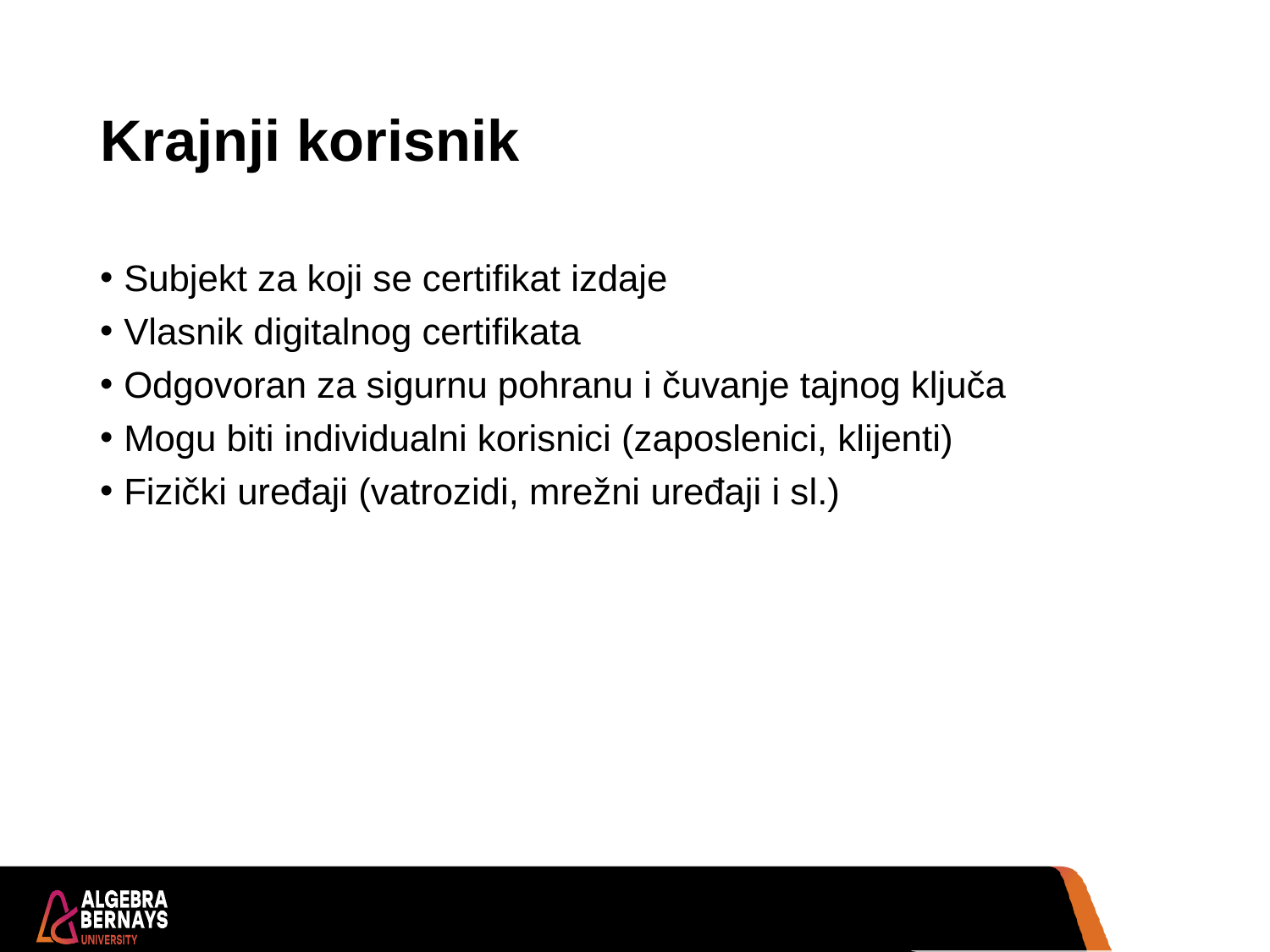

# Krajnji korisnik
Subjekt za koji se certifikat izdaje
Vlasnik digitalnog certifikata
Odgovoran za sigurnu pohranu i čuvanje tajnog ključa
Mogu biti individualni korisnici (zaposlenici, klijenti)
Fizički uređaji (vatrozidi, mrežni uređaji i sl.)